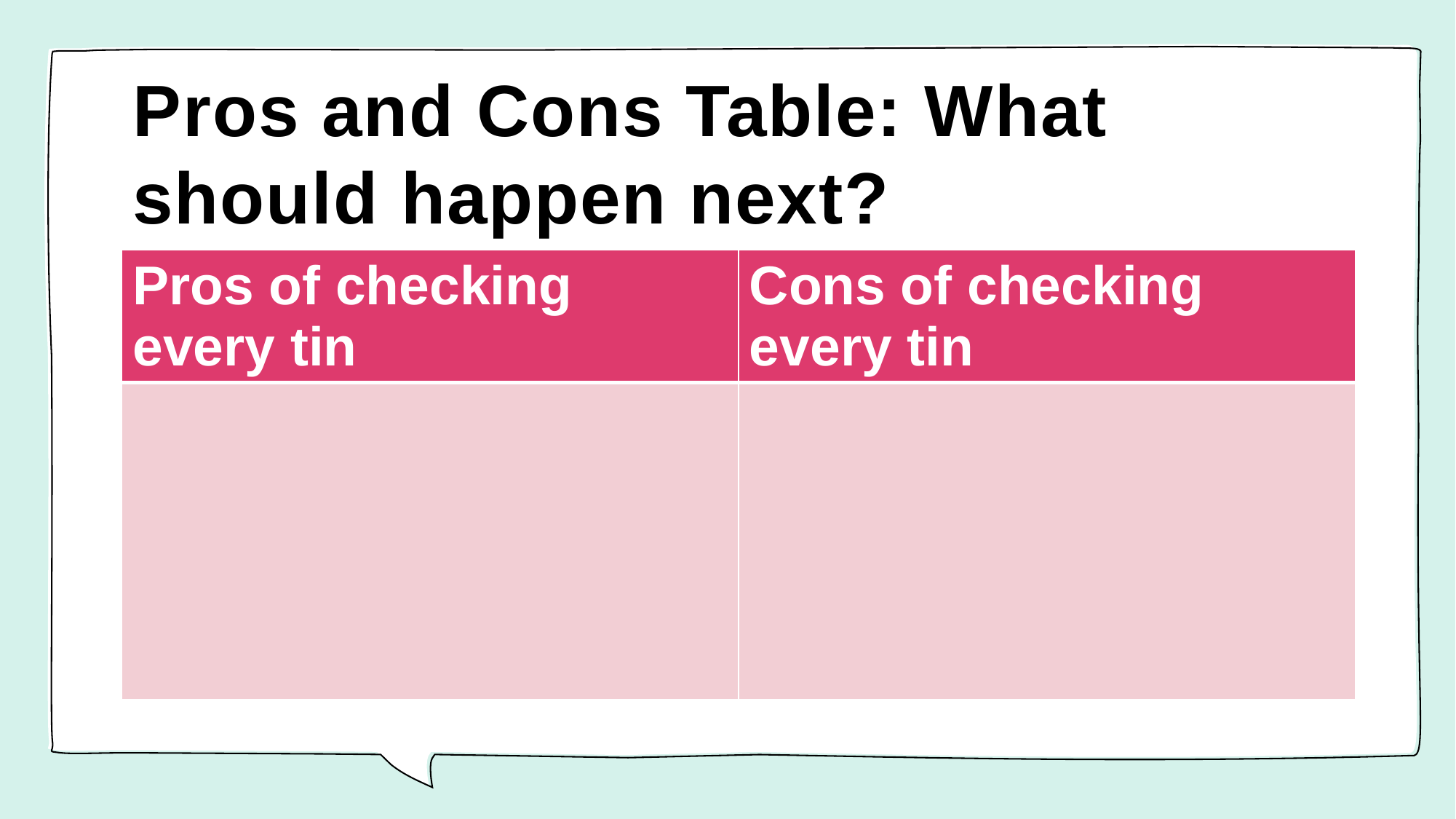

# Pros and Cons Table: What should happen next?
| Pros of checking every tin | Cons of checking every tin |
| --- | --- |
|  |  |